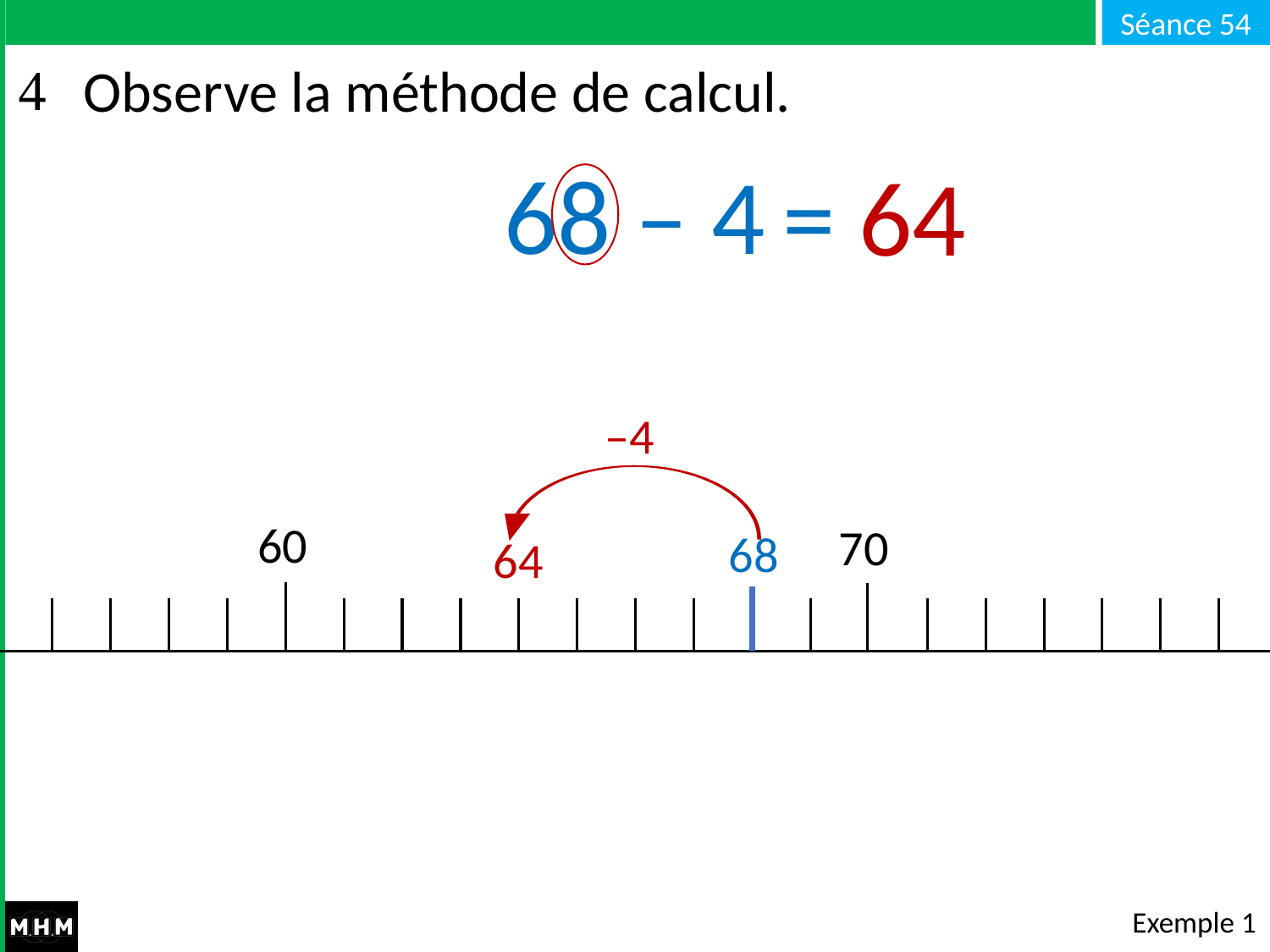

# Observe la méthode de calcul.
68 – 4
= 64

–4

60
70
68
64
Exemple 1